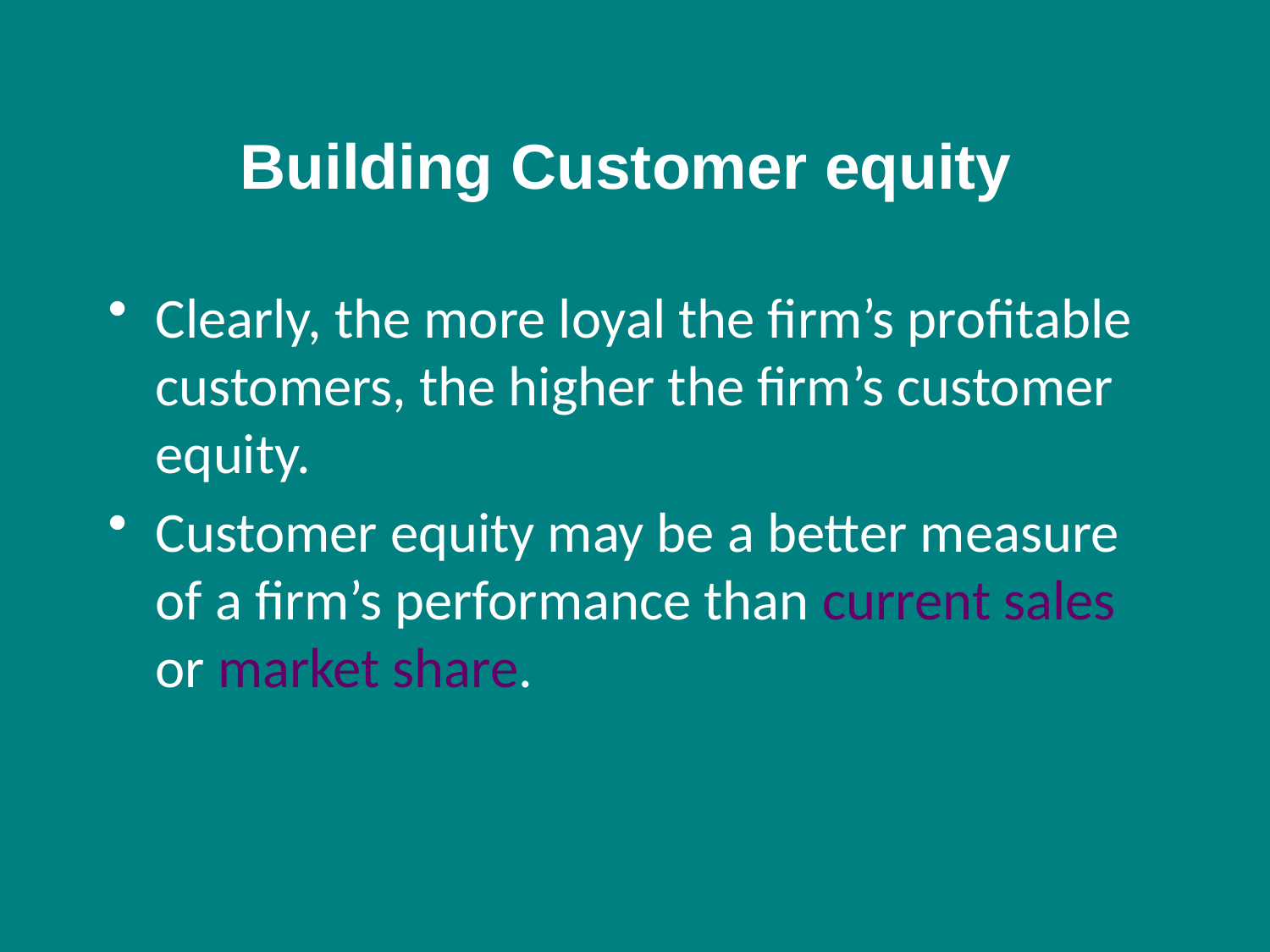

# Building Customer equity
Clearly, the more loyal the firm’s profitable customers, the higher the firm’s customer equity.
Customer equity may be a better measure of a firm’s performance than current sales or market share.